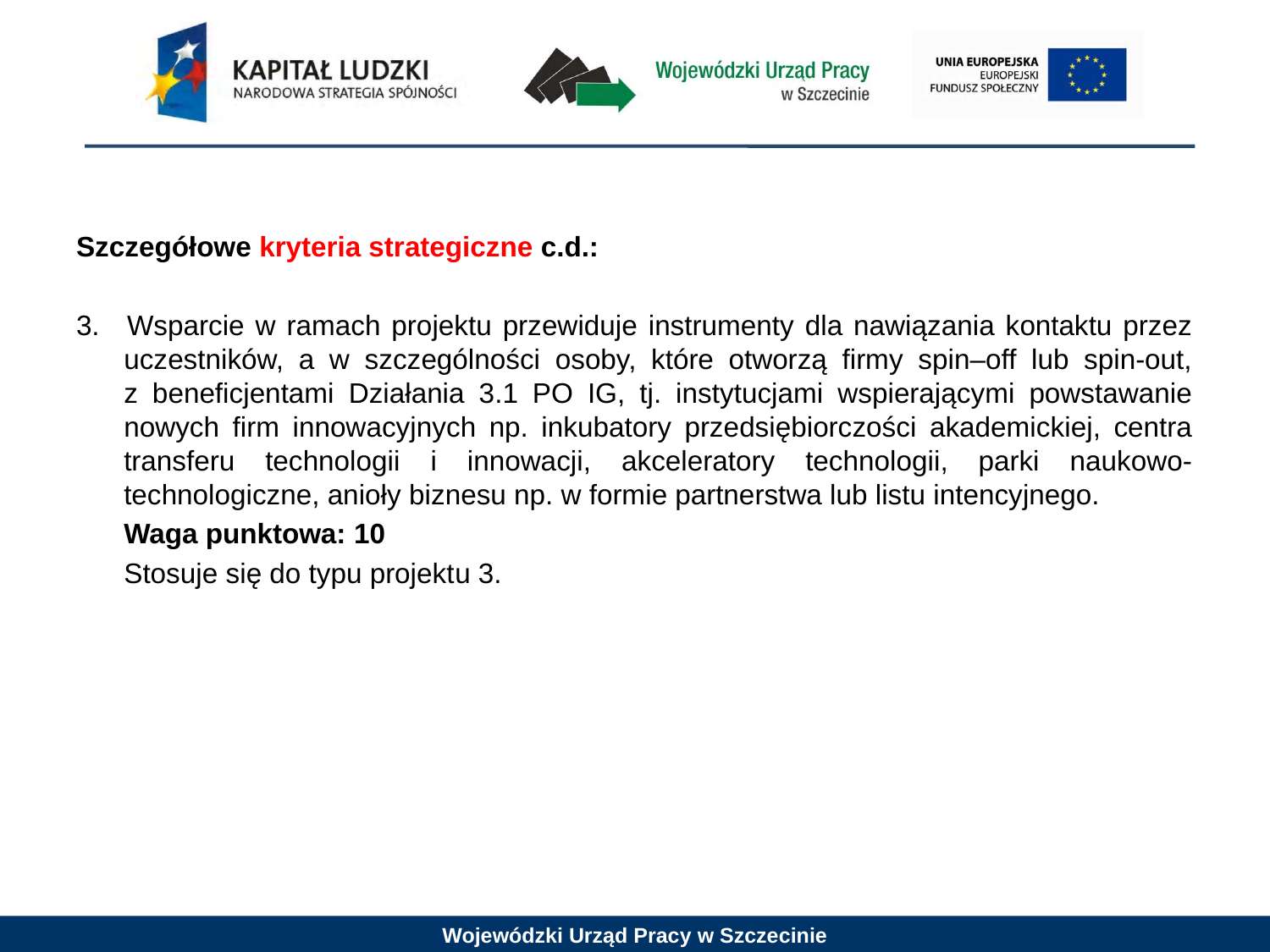

Szczegółowe kryteria strategiczne c.d.:

3. 	Wsparcie w ramach projektu przewiduje instrumenty dla nawiązania kontaktu przez uczestników, a w szczególności osoby, które otworzą firmy spin–off lub spin-out,
z beneficjentami Działania 3.1 PO IG, tj. instytucjami wspierającymi powstawanie nowych firm innowacyjnych np. inkubatory przedsiębiorczości akademickiej, centra transferu technologii i innowacji, akceleratory technologii, parki naukowo-technologiczne, anioły biznesu np. w formie partnerstwa lub listu intencyjnego.
	Waga punktowa: 10
	Stosuje się do typu projektu 3.